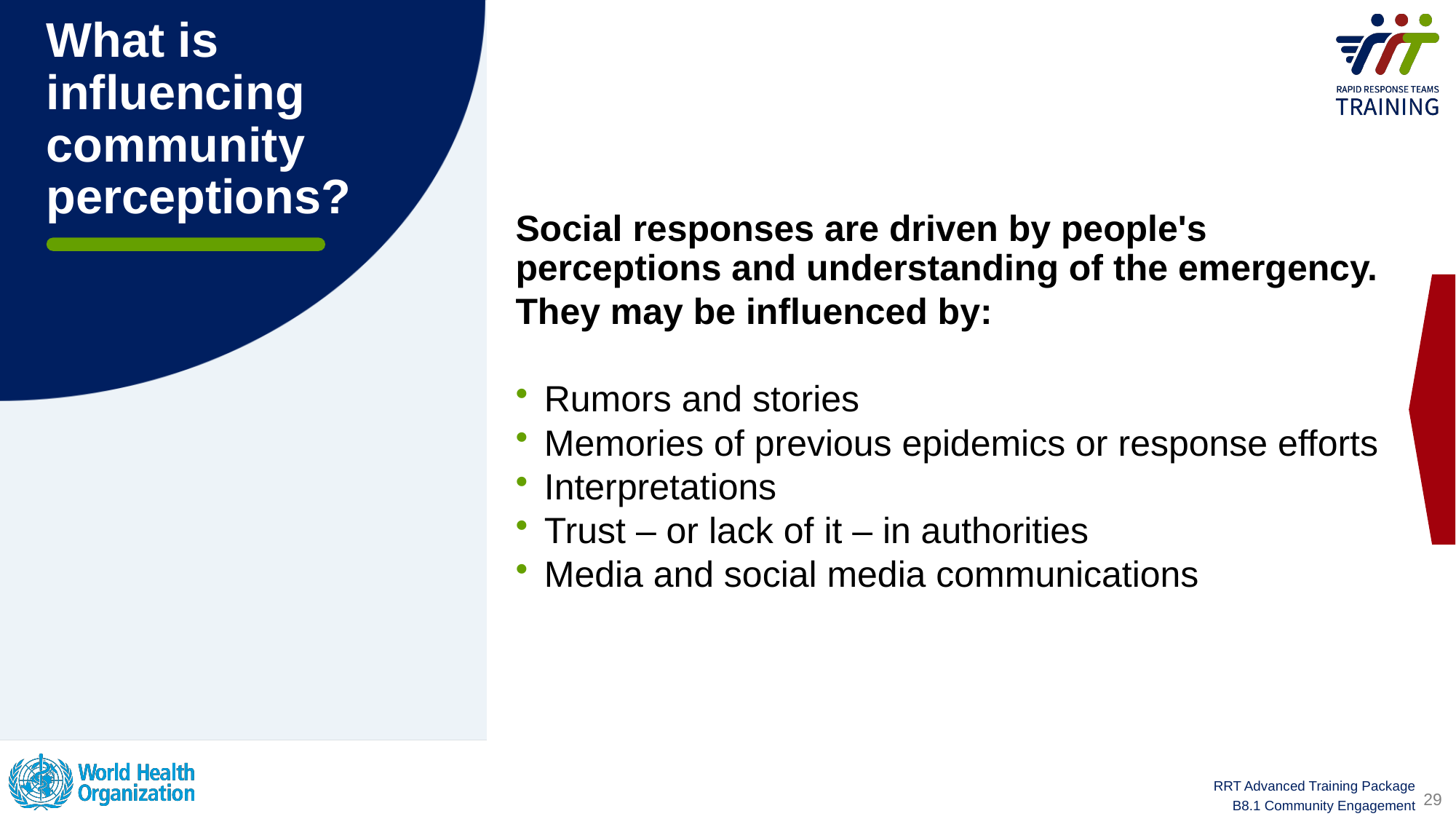

What is influencing community perceptions?
Social responses are driven by people's perceptions and understanding of the emergency.
They may be influenced by:

Rumors and stories
Memories of previous epidemics or response efforts
Interpretations
Trust – or lack of it – in authorities
Media and social media communications